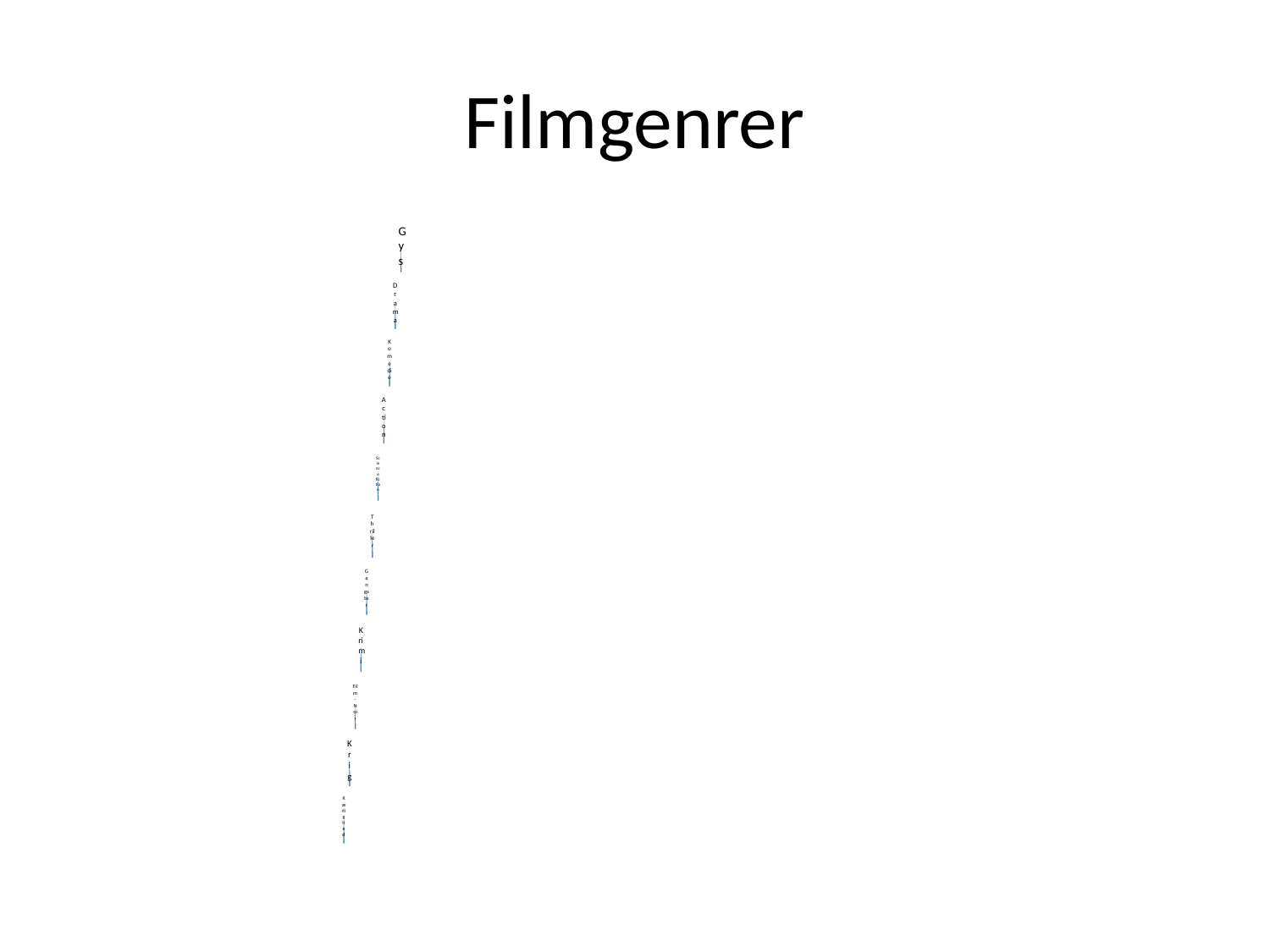

# Filmgenrer
Drama
Komedie
Action
Science fiction
Thriller
Gangster
Krimi
Film-Noir
Krig
Kærlighed
Gys